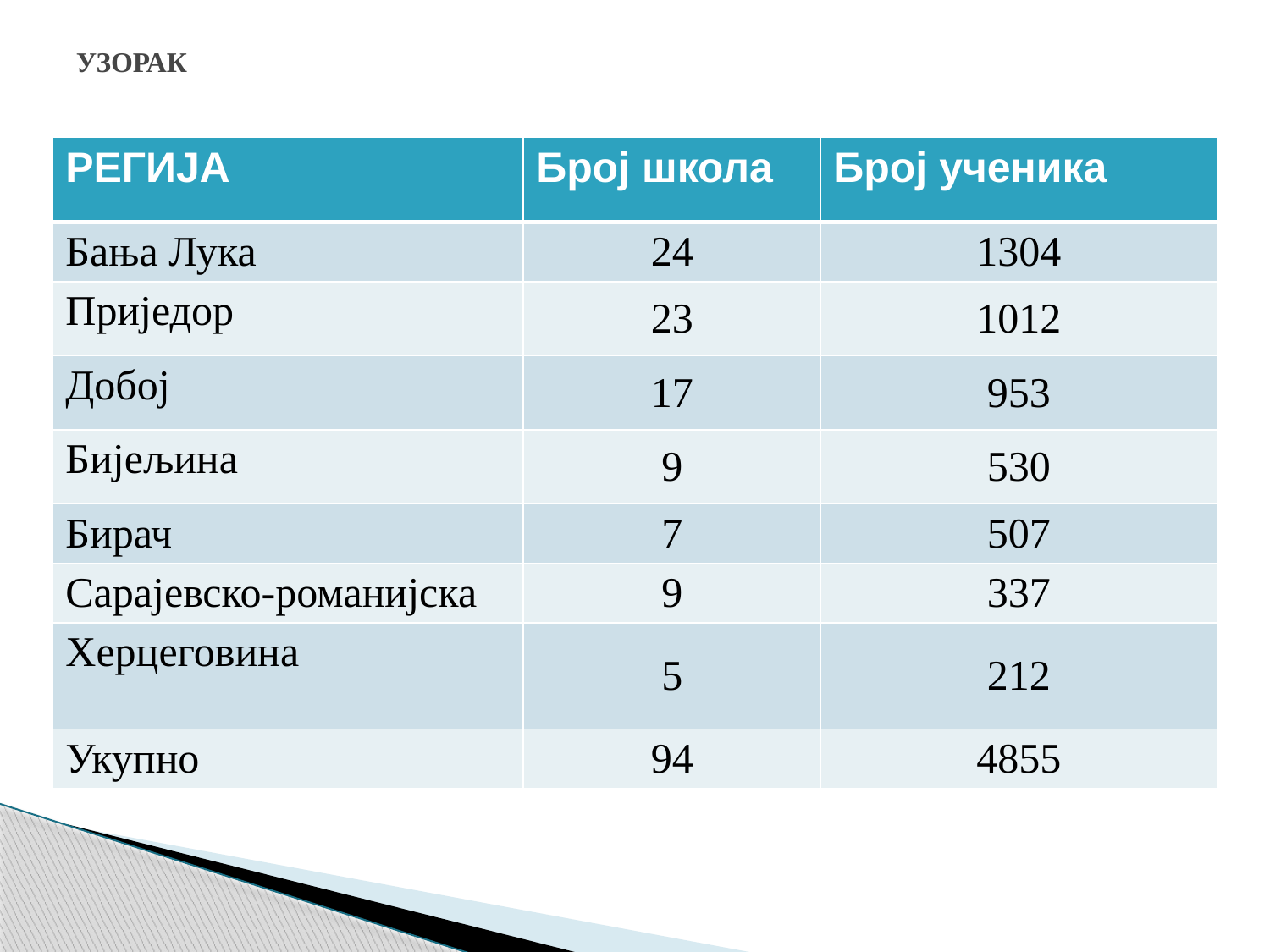

# УЗОРАК
| РЕГИЈА | Број школа | Број ученика |
| --- | --- | --- |
| Бања Лука | 24 | 1304 |
| Приједор | 23 | 1012 |
| Добој | 17 | 953 |
| Бијељина | 9 | 530 |
| Бирач | 7 | 507 |
| Сарајевско-романијска | 9 | 337 |
| Херцеговина | 5 | 212 |
| Укупно | 94 | 4855 |